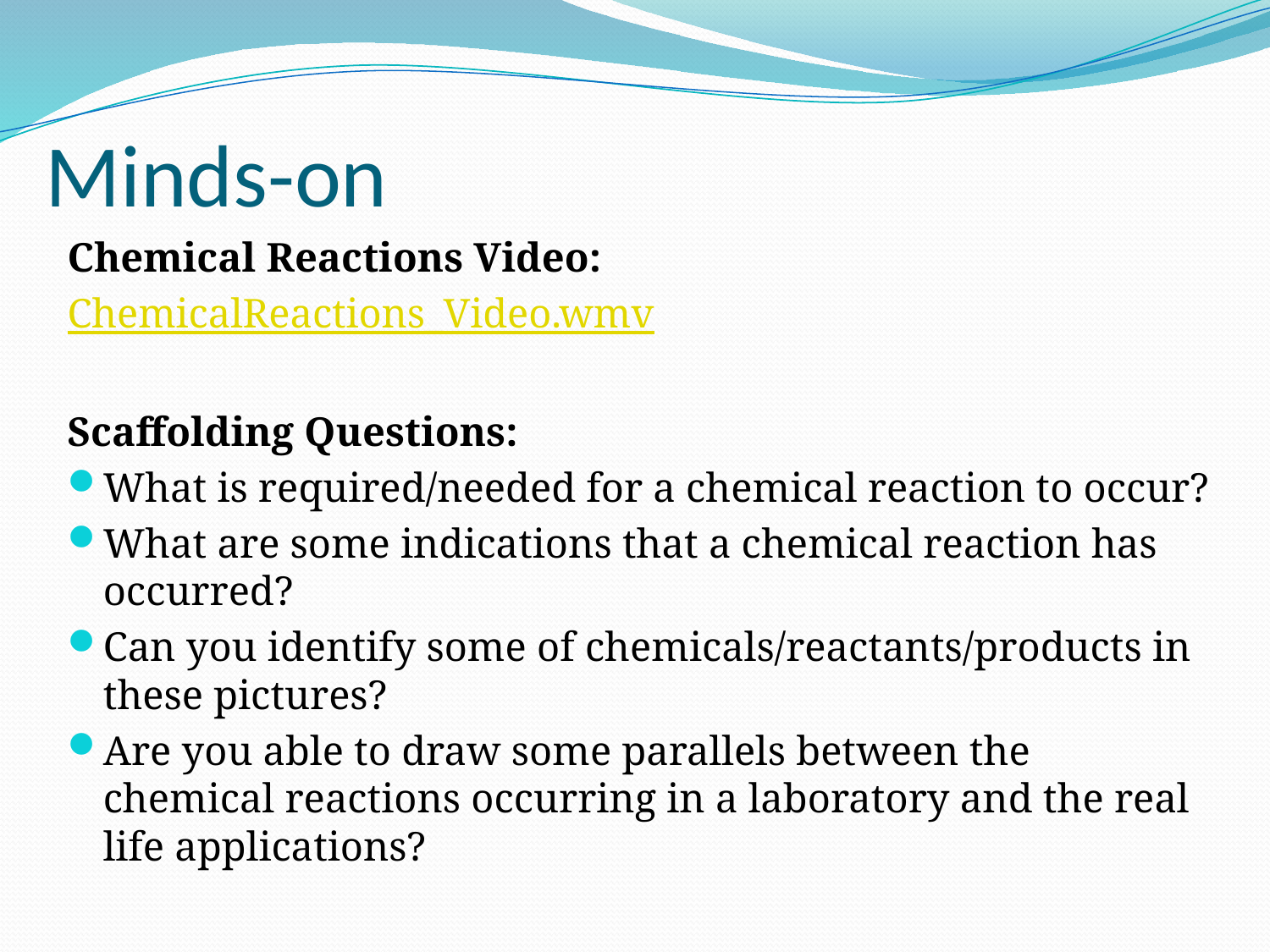

# Minds-on
Chemical Reactions Video:
ChemicalReactions_Video.wmv

Scaffolding Questions:
What is required/needed for a chemical reaction to occur?
What are some indications that a chemical reaction has occurred?
Can you identify some of chemicals/reactants/products in these pictures?
Are you able to draw some parallels between the chemical reactions occurring in a laboratory and the real life applications?